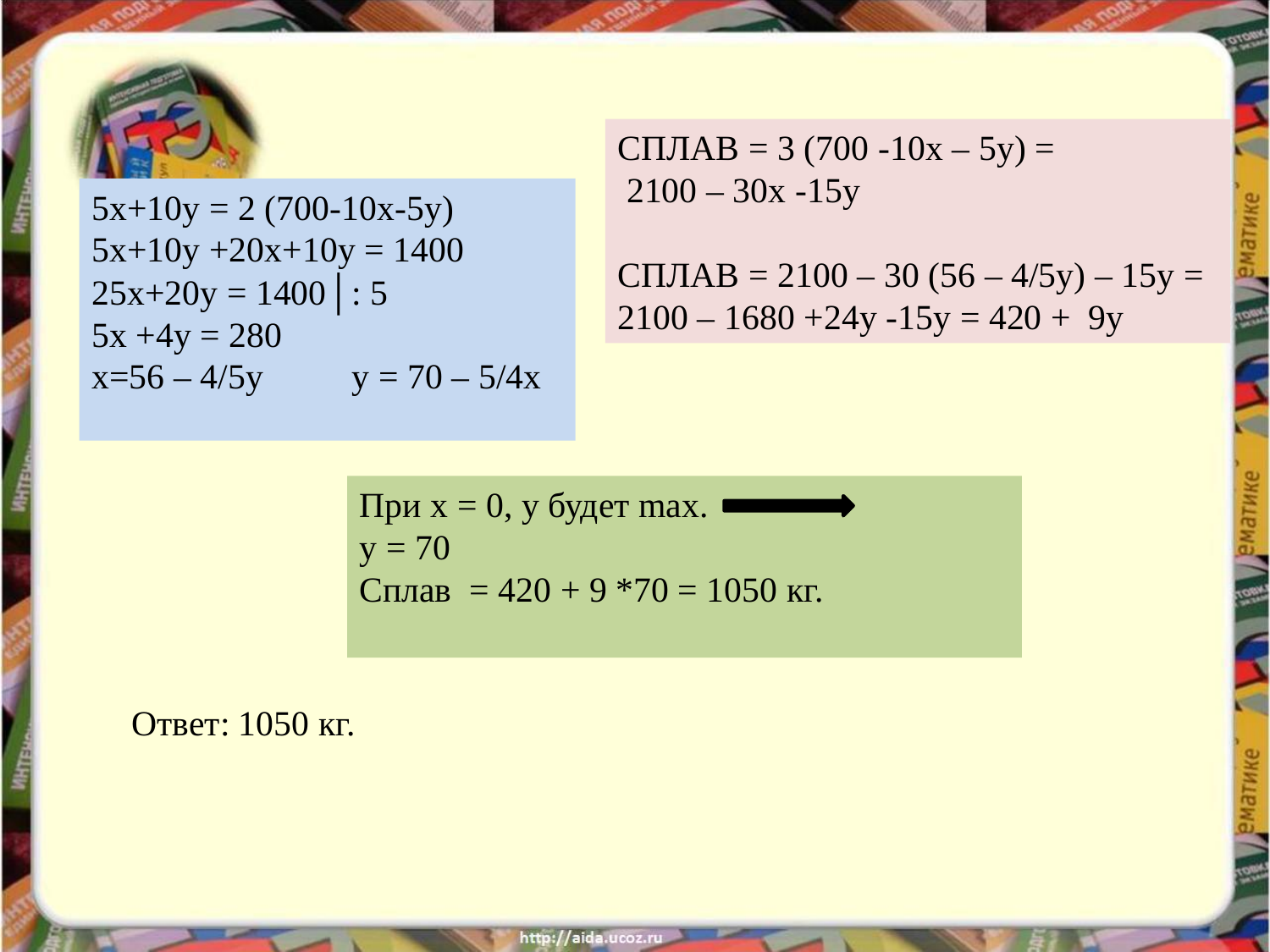

СПЛАВ = 3 (700 -10x – 5y) =
 2100 – 30x -15y

СПЛАВ = 2100 – 30 (56 – 4/5y) – 15y = 2100 – 1680 +24y -15y = 420 +  9y
5x+10y = 2 (700-10x-5y)
5x+10y +20x+10y = 1400
25x+20y = 1400│: 5
5x +4y = 280
x=56 – 4/5y          y = 70 – 5/4x

При x = 0, у будет max.
y = 70
Сплав  = 420 + 9 *70 = 1050 кг.

Ответ: 1050 кг.